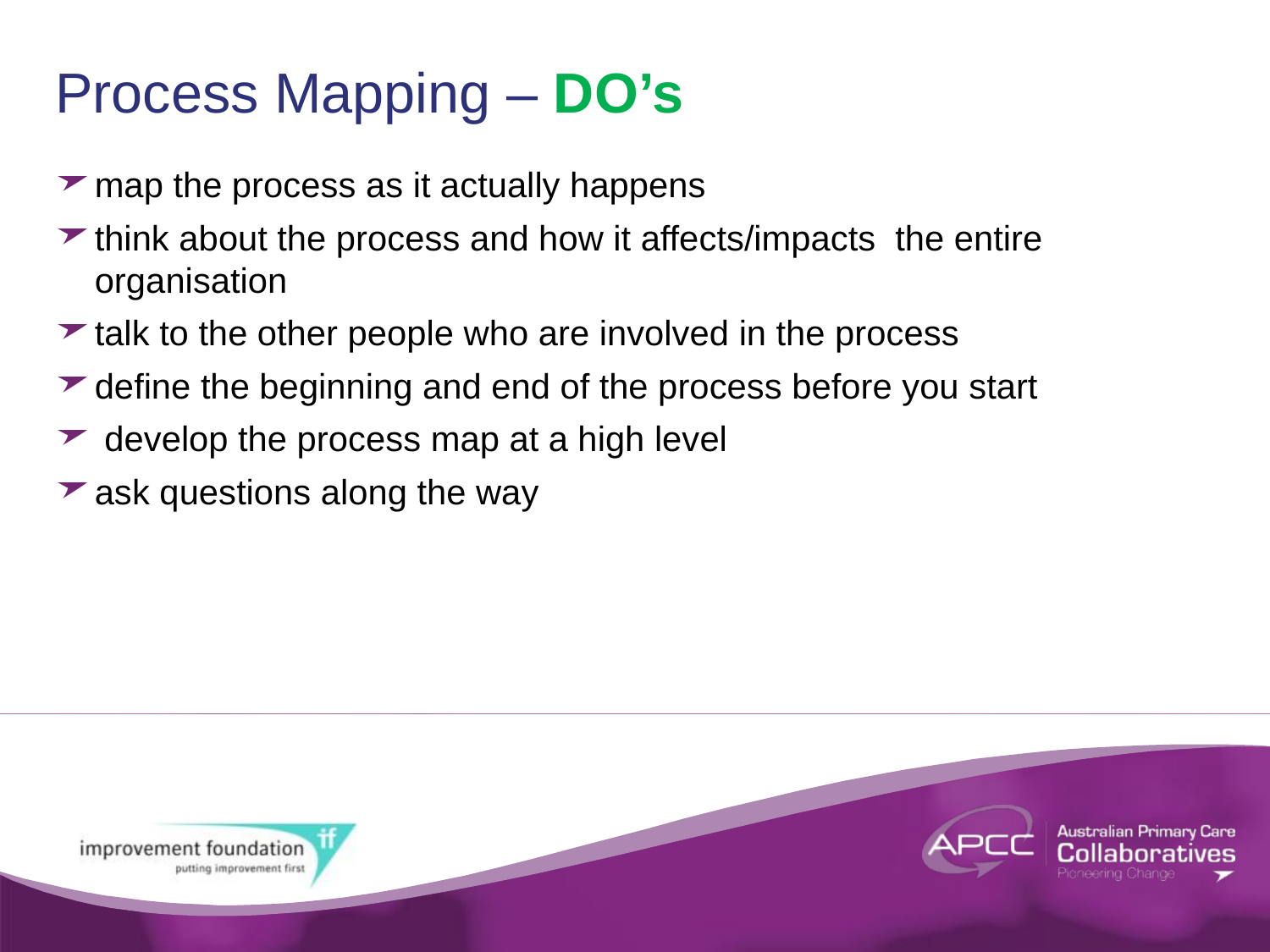

# Process Mapping – DO’s
map the process as it actually happens
think about the process and how it affects/impacts  the entire organisation
talk to the other people who are involved in the process
define the beginning and end of the process before you start
 develop the process map at a high level
ask questions along the way